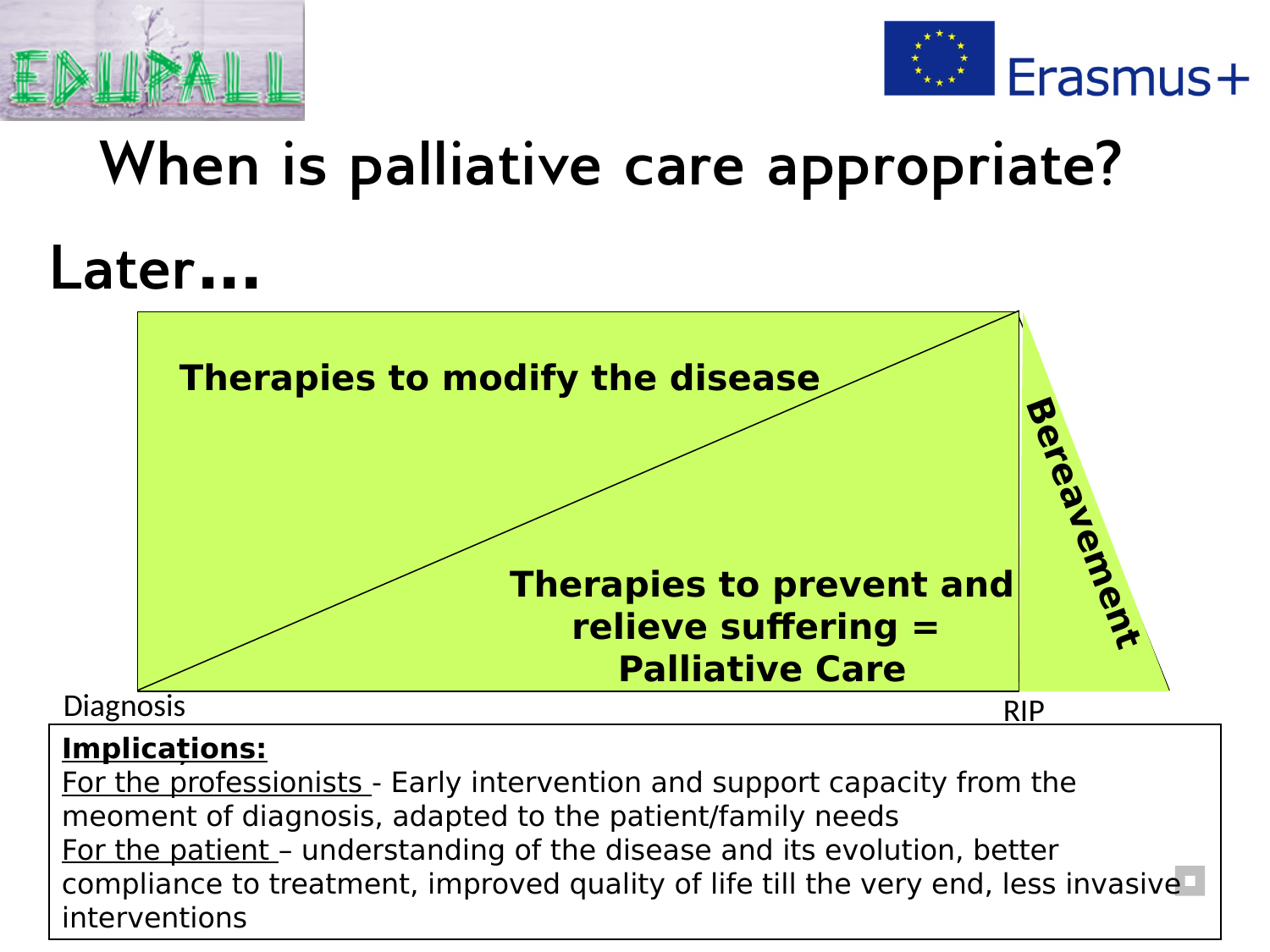

# When is palliative care appropriate?
Later...

Therapies to modify the disease
Therapies to prevent and relieve suffering =
Palliative Care
Bereavement
Diagnosis
RIP
Implicațions:
For the professionists - Early intervention and support capacity from the meoment of diagnosis, adapted to the patient/family needs
For the patient – understanding of the disease and its evolution, better compliance to treatment, improved quality of life till the very end, less invasive interventions